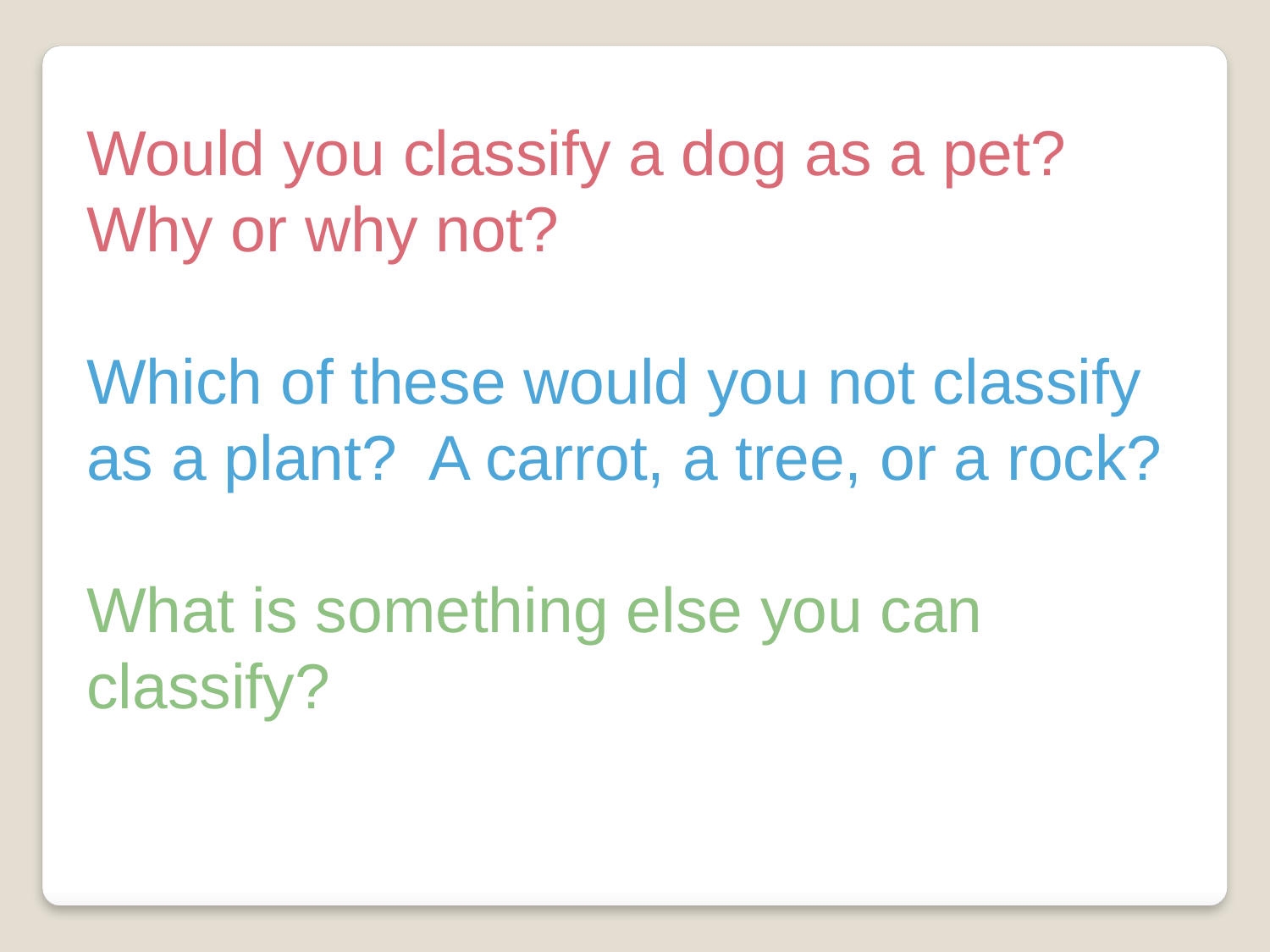

Would you classify a dog as a pet? Why or why not?

Which of these would you not classify as a plant?  A carrot, a tree, or a rock?

What is something else you can classify?